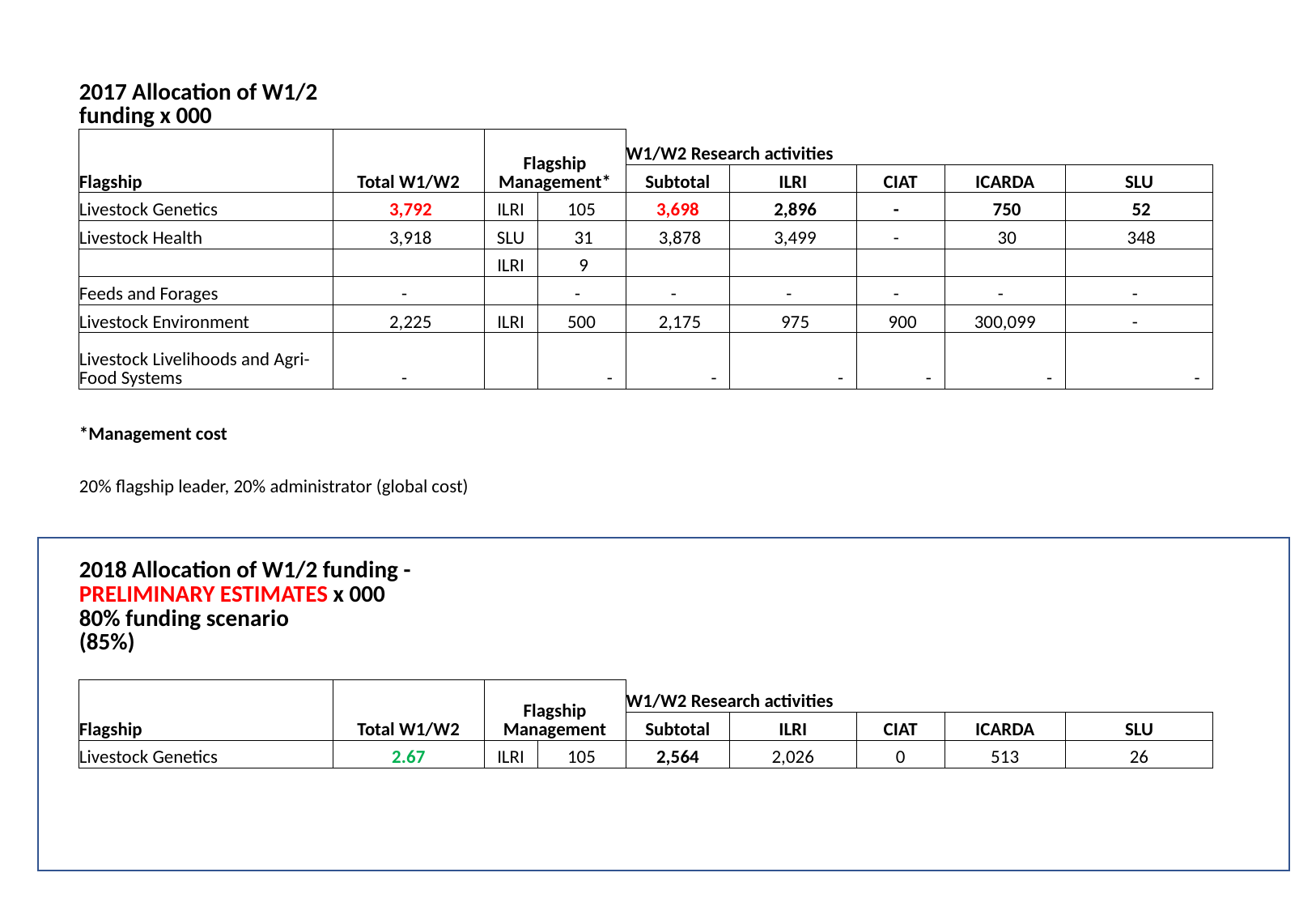

|  |  |  |  |  |  |  |  |  |  |  |
| --- | --- | --- | --- | --- | --- | --- | --- | --- | --- | --- |
|  | 2017 Allocation of W1/2 funding x 000 |  |  |  |  |  |  |  |  |  |
|  | Flagship | Total W1/W2 | Flagship Management\* |  | W1/W2 Research activities |  |  |  |  |  |
|  |  |  |  |  | Subtotal | ILRI | CIAT | ICARDA | SLU |  |
|  | Livestock Genetics | 3,792 | ILRI | 105 | 3,698 | 2,896 | - | 750 | 52 |  |
|  | Livestock Health | 3,918 | SLU | 31 | 3,878 | 3,499 | - | 30 | 348 |  |
|  |  |  | ILRI | 9 |  |  |  |  |  |  |
|  | Feeds and Forages | - |  | - | - | - | - | - | - |  |
|  | Livestock Environment | 2,225 | ILRI | 500 | 2,175 | 975 | 900 | 300,099 | - |  |
|  | Livestock Livelihoods and Agri-Food Systems | - |  | - | - | - | - | - | - |  |
|  |  |  |  |  |  |  |  |  |  |  |
|  | \*Management cost |  |  |  |  |  |  |  |  |  |
|  | 20% flagship leader, 20% administrator (global cost) |  |  |  |  |  |  |  |  |  |
|  |  |  |  |  |  |  |  |  |  |  |
|  | 2018 Allocation of W1/2 funding - PRELIMINARY ESTIMATES x 000 |  |  |  |  |  |  |  |  |  |
|  | 80% funding scenario (85%) |  |  |  |  |  |  |  |  |  |
|  | Flagship | Total W1/W2 | Flagship Management |  | W1/W2 Research activities |  |  |  |  |  |
|  |  |  |  |  | Subtotal | ILRI | CIAT | ICARDA | SLU |  |
|  | Livestock Genetics | 2.67 | ILRI | 105 | 2,564 | 2,026 | 0 | 513 | 26 |  |
|  |  |  |  |  |  |  |  |  |  |  |